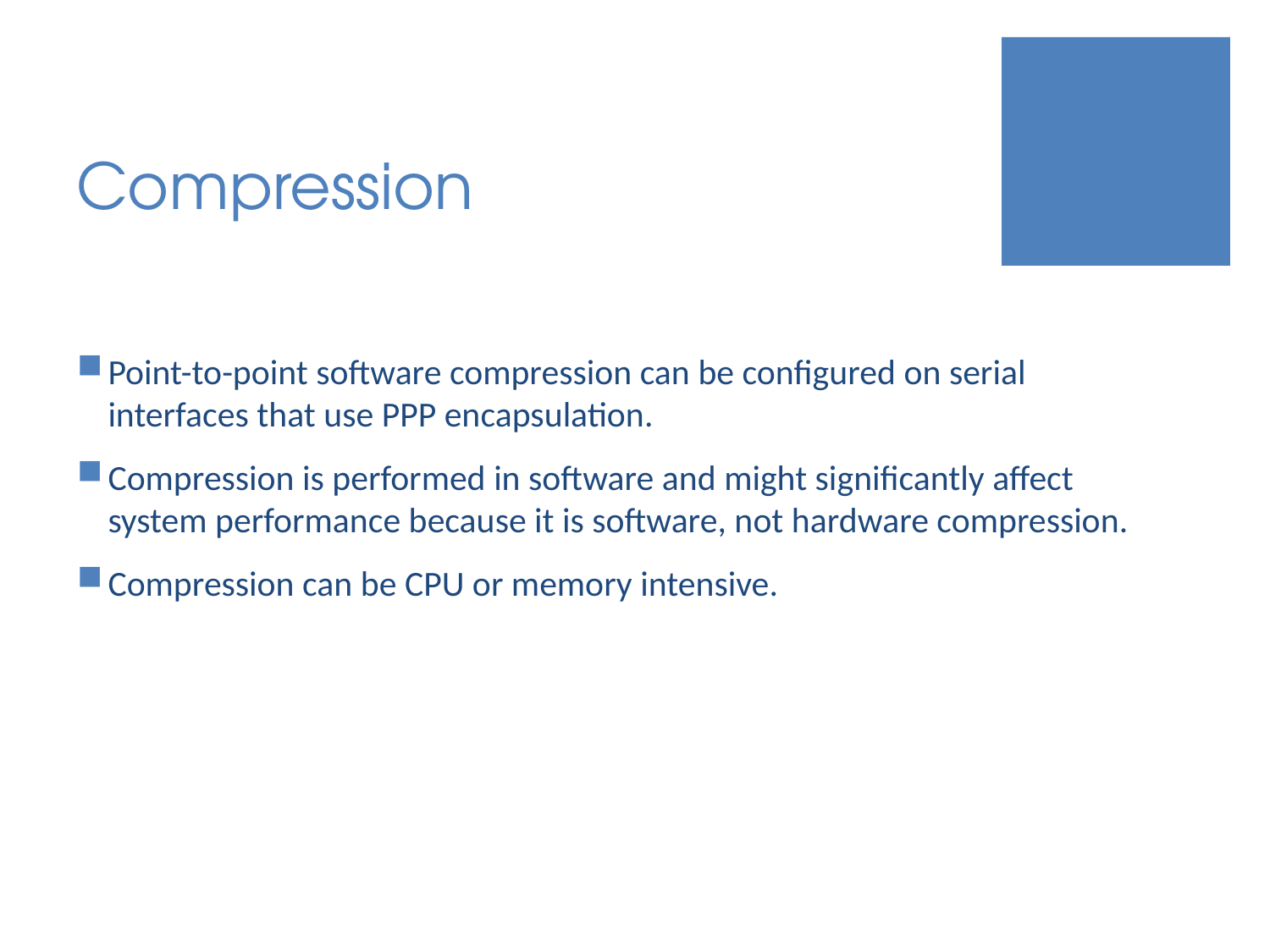

# Compression
Point-to-point software compression can be configured on serial interfaces that use PPP encapsulation.
Compression is performed in software and might significantly affect system performance because it is software, not hardware compression.
Compression can be CPU or memory intensive.